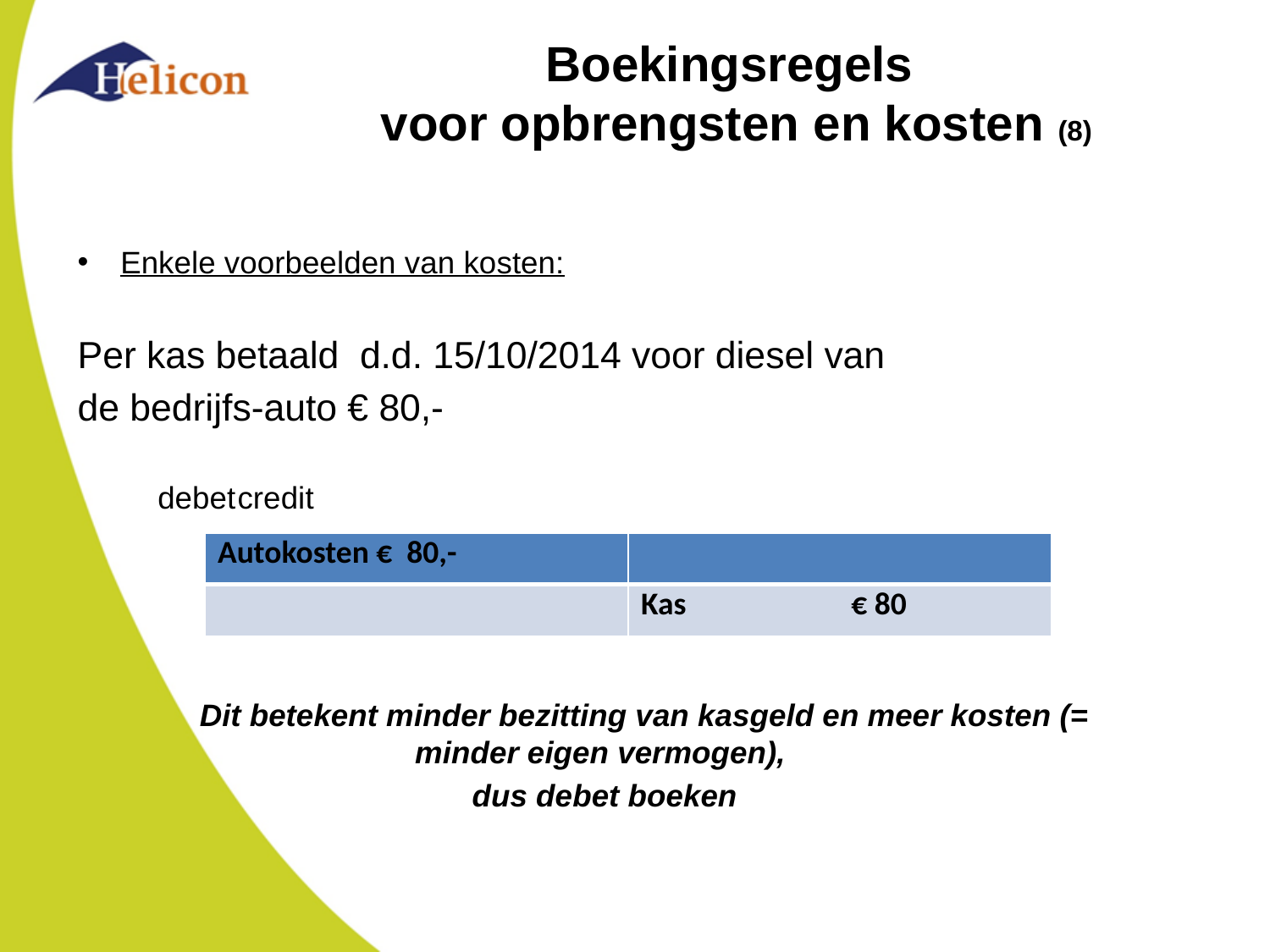

# Boekingsregels voor opbrengsten en kosten (8)
Enkele voorbeelden van kosten:

Per kas betaald  d.d. 15/10/2014 voor diesel van
de bedrijfs-auto € 80,-

		debet				credit

	Dit betekent minder bezitting van kasgeld en meer kosten (= minder eigen vermogen),
dus debet boeken

| Autokosten € 80,- |  |
| --- | --- |
|  | Kas € 80 |